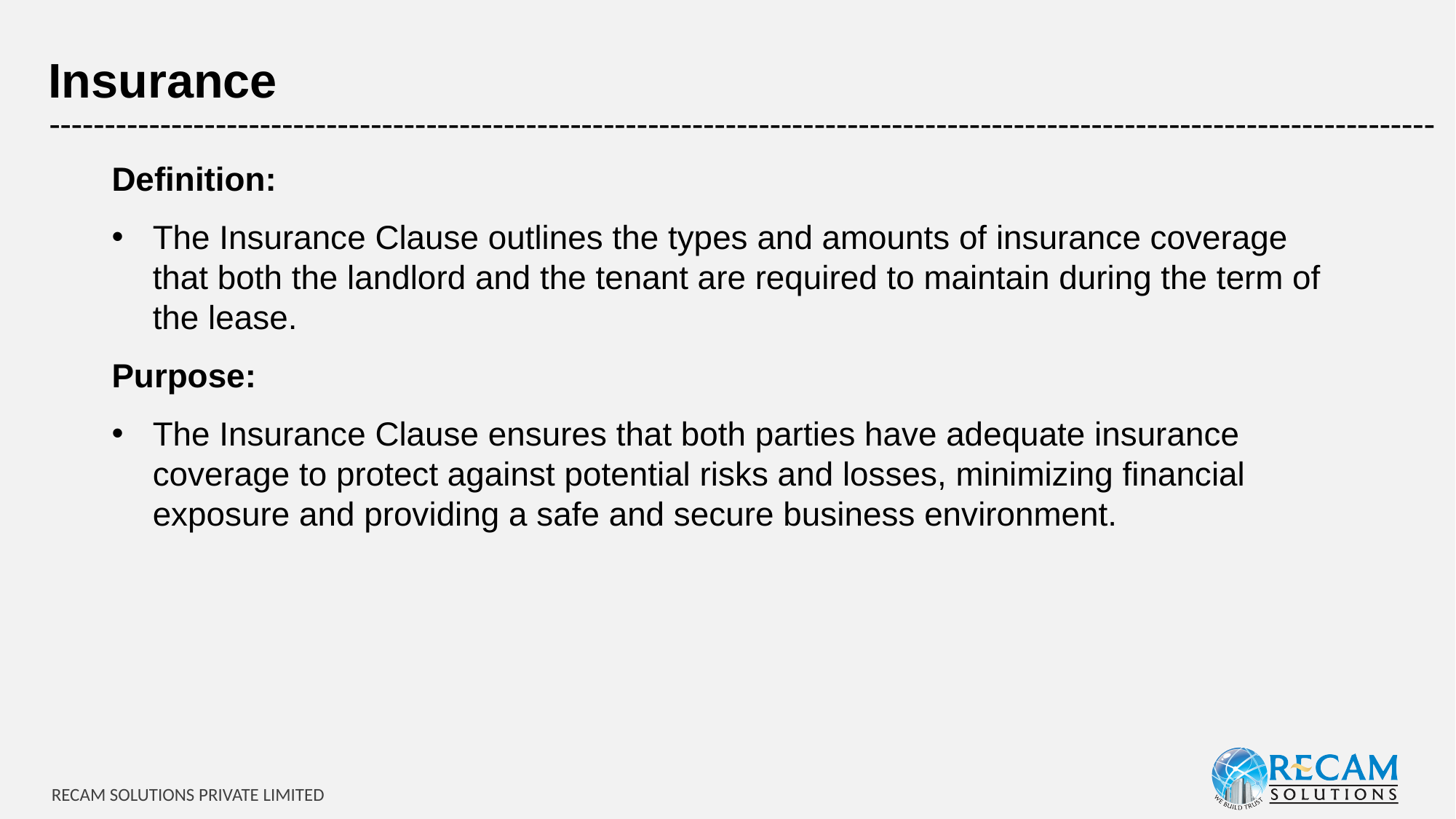

Insurance
-----------------------------------------------------------------------------------------------------------------------------
Definition:
The Insurance Clause outlines the types and amounts of insurance coverage that both the landlord and the tenant are required to maintain during the term of the lease.
Purpose:
The Insurance Clause ensures that both parties have adequate insurance coverage to protect against potential risks and losses, minimizing financial exposure and providing a safe and secure business environment.
RECAM SOLUTIONS PRIVATE LIMITED